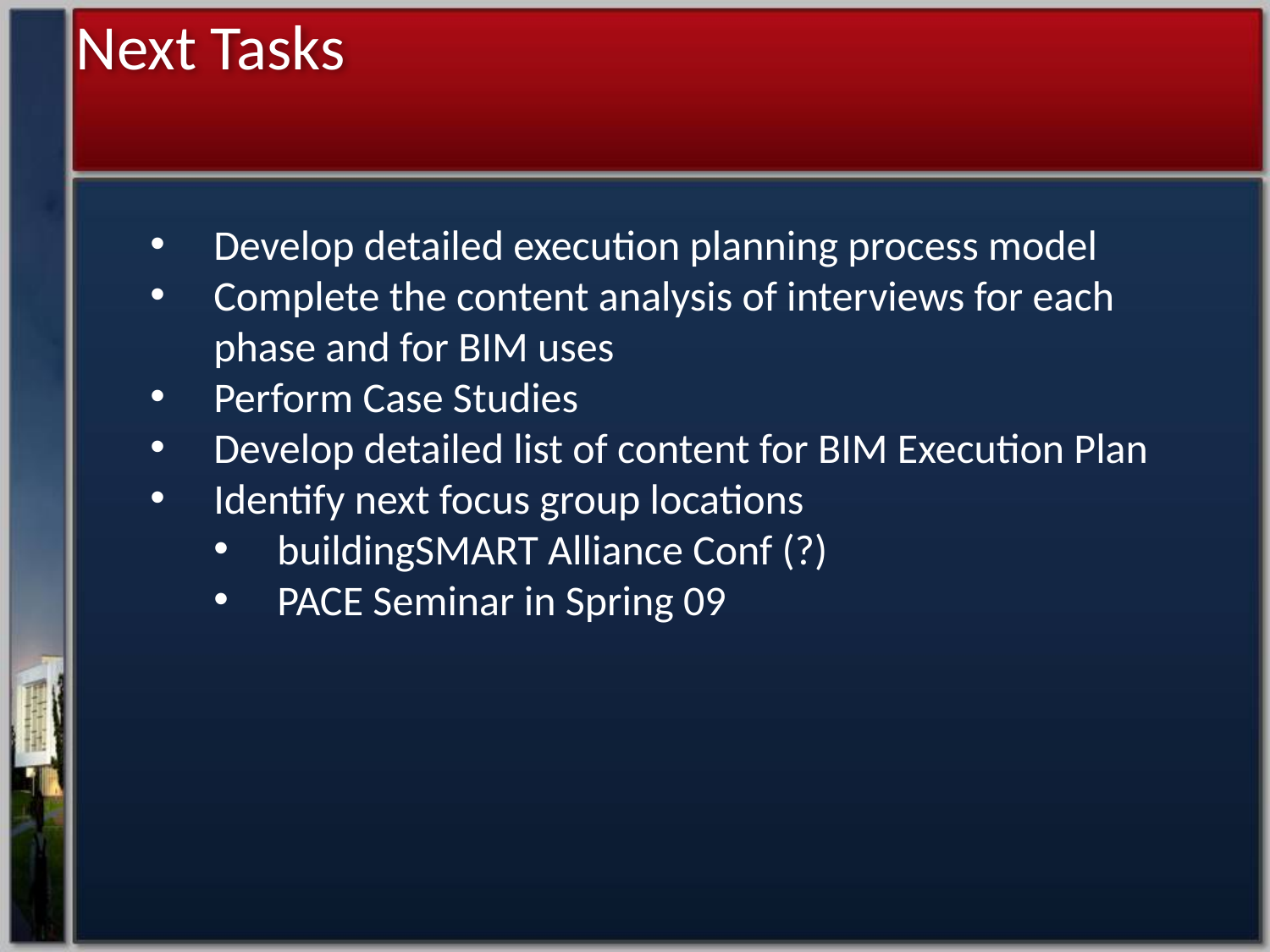

Next Tasks

Develop detailed execution planning process model
Complete the content analysis of interviews for each phase and for BIM uses
Perform Case Studies
Develop detailed list of content for BIM Execution Plan
Identify next focus group locations
buildingSMART Alliance Conf (?)
PACE Seminar in Spring 09